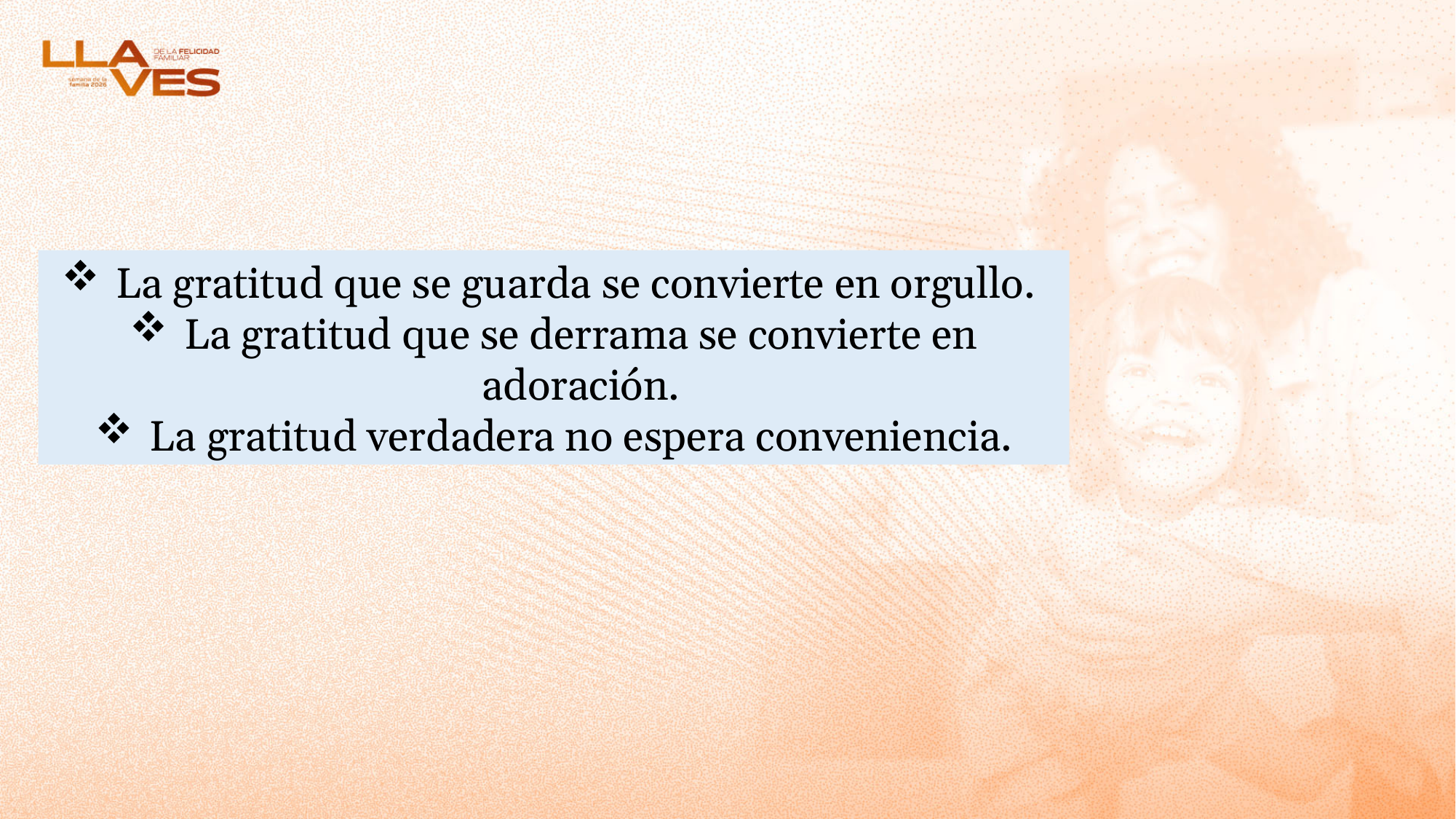

La gratitud que se guarda se convierte en orgullo.
La gratitud que se derrama se convierte en adoración.
La gratitud verdadera no espera conveniencia.